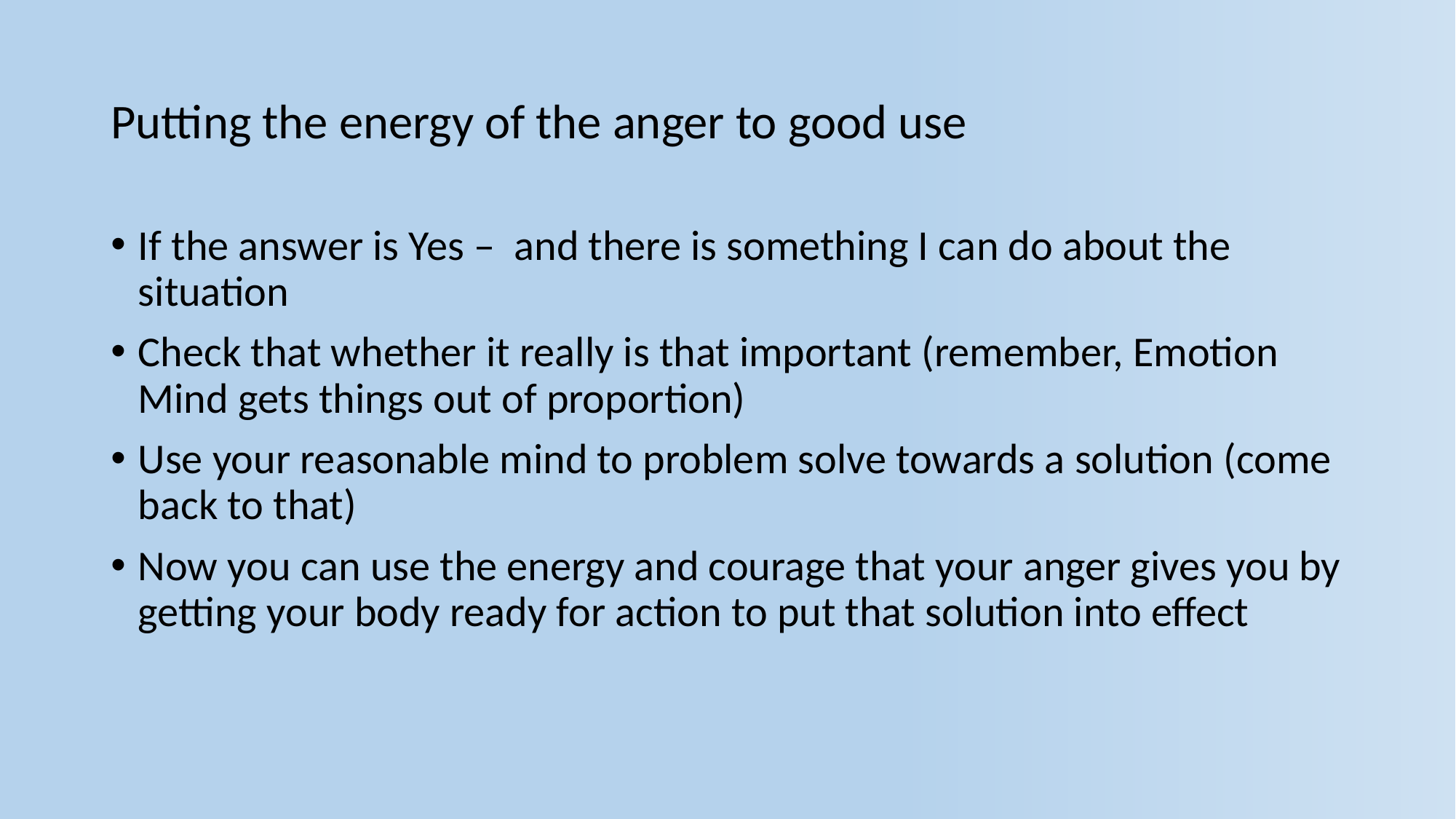

# Putting the energy of the anger to good use
If the answer is Yes –  and there is something I can do about the situation
Check that whether it really is that important (remember, Emotion Mind gets things out of proportion)
Use your reasonable mind to problem solve towards a solution (come back to that)
Now you can use the energy and courage that your anger gives you by getting your body ready for action to put that solution into effect